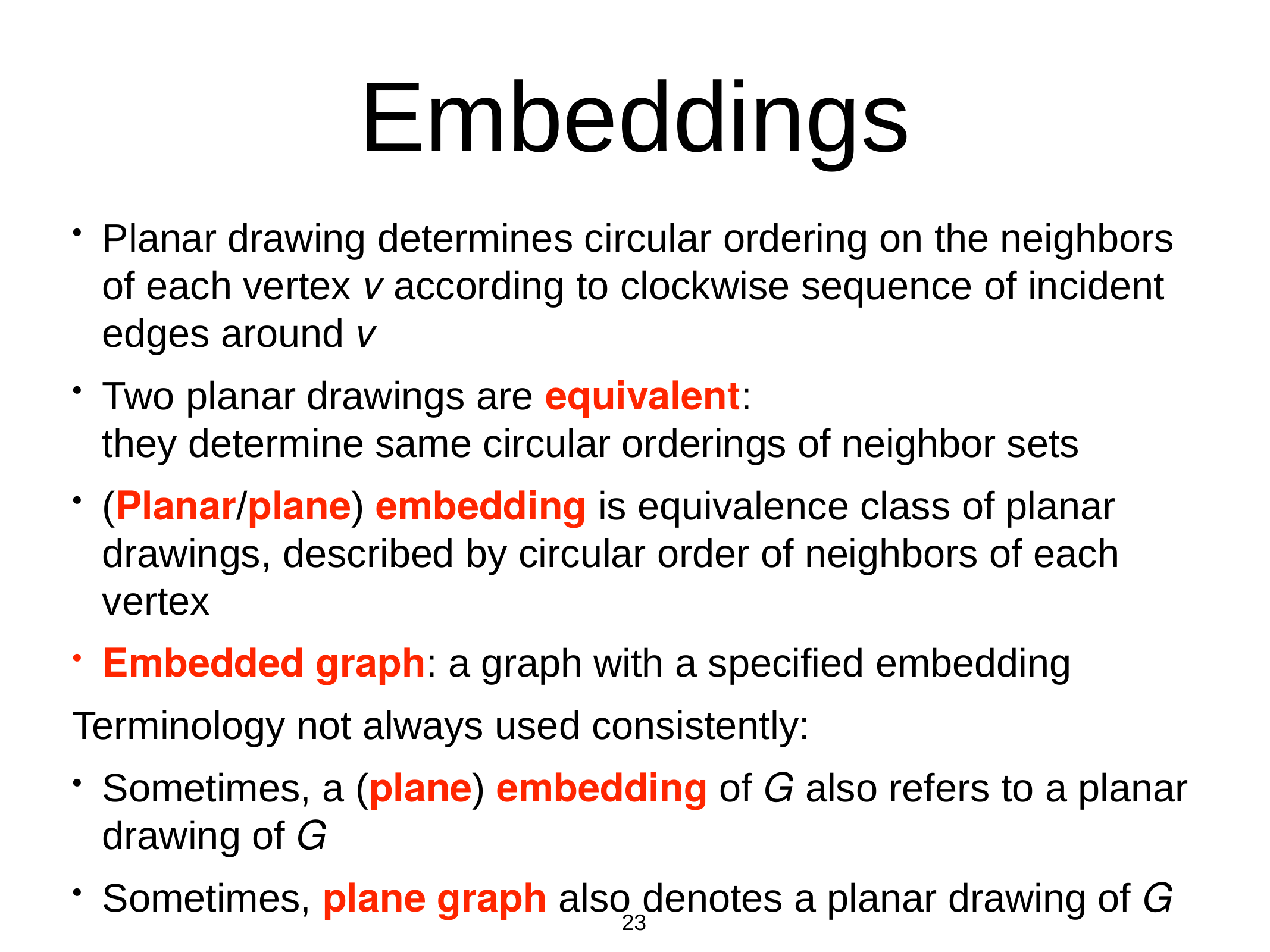

23
# Embeddings
Planar drawing determines circular ordering on the neighbors of each vertex v according to clockwise sequence of incident edges around v
Two planar drawings are equivalent:
they determine same circular orderings of neighbor sets
(Planar/plane) embedding is equivalence class of planar drawings, described by circular order of neighbors of each vertex
Embedded graph: a graph with a specified embedding
Terminology not always used consistently:
Sometimes, a (plane) embedding of G also refers to a planar drawing of G
Sometimes, plane graph also denotes a planar drawing of G